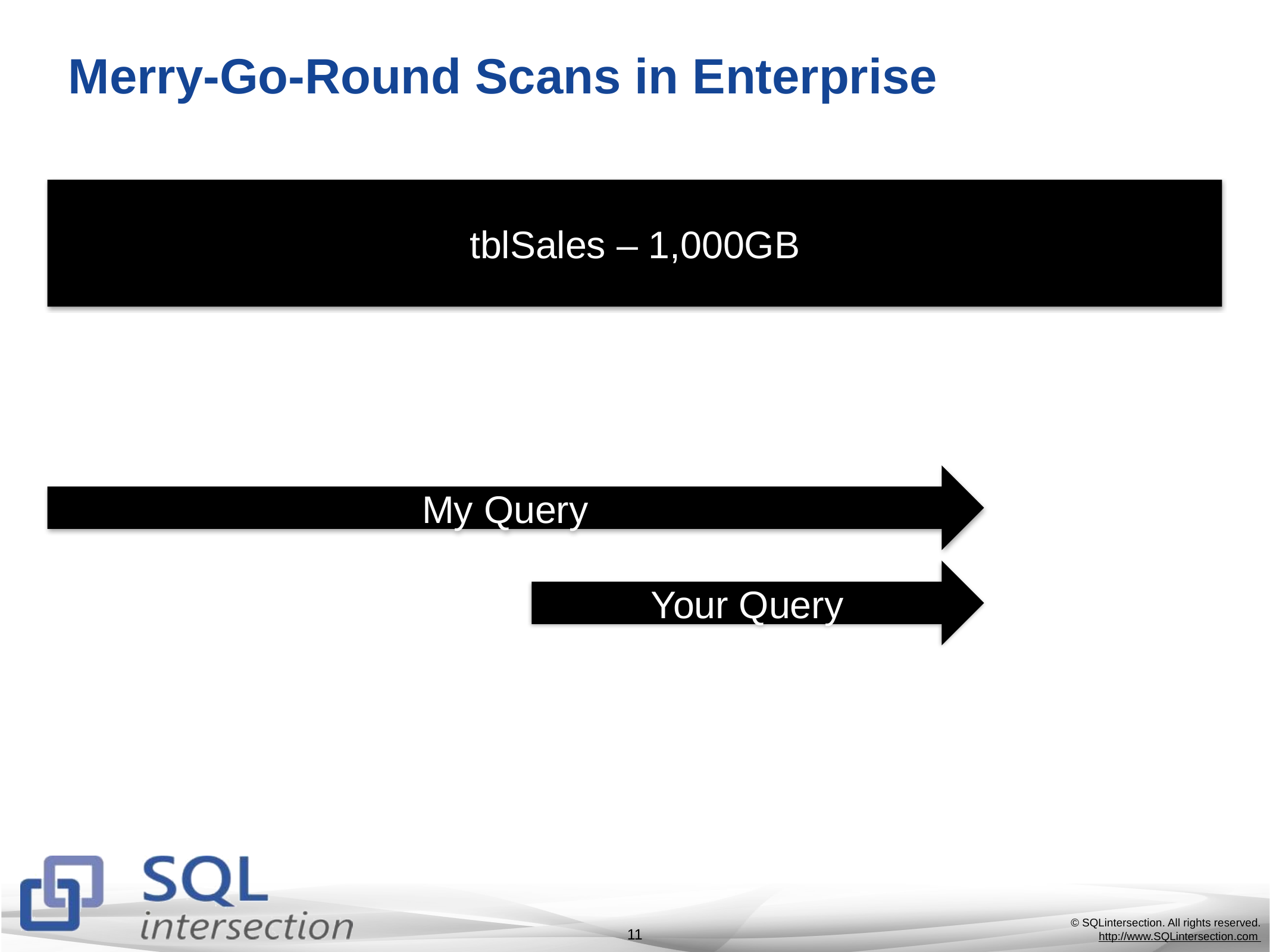

# Merry-Go-Round Scans in Enterprise
tblSales – 1,000GB
My Query
Your Query